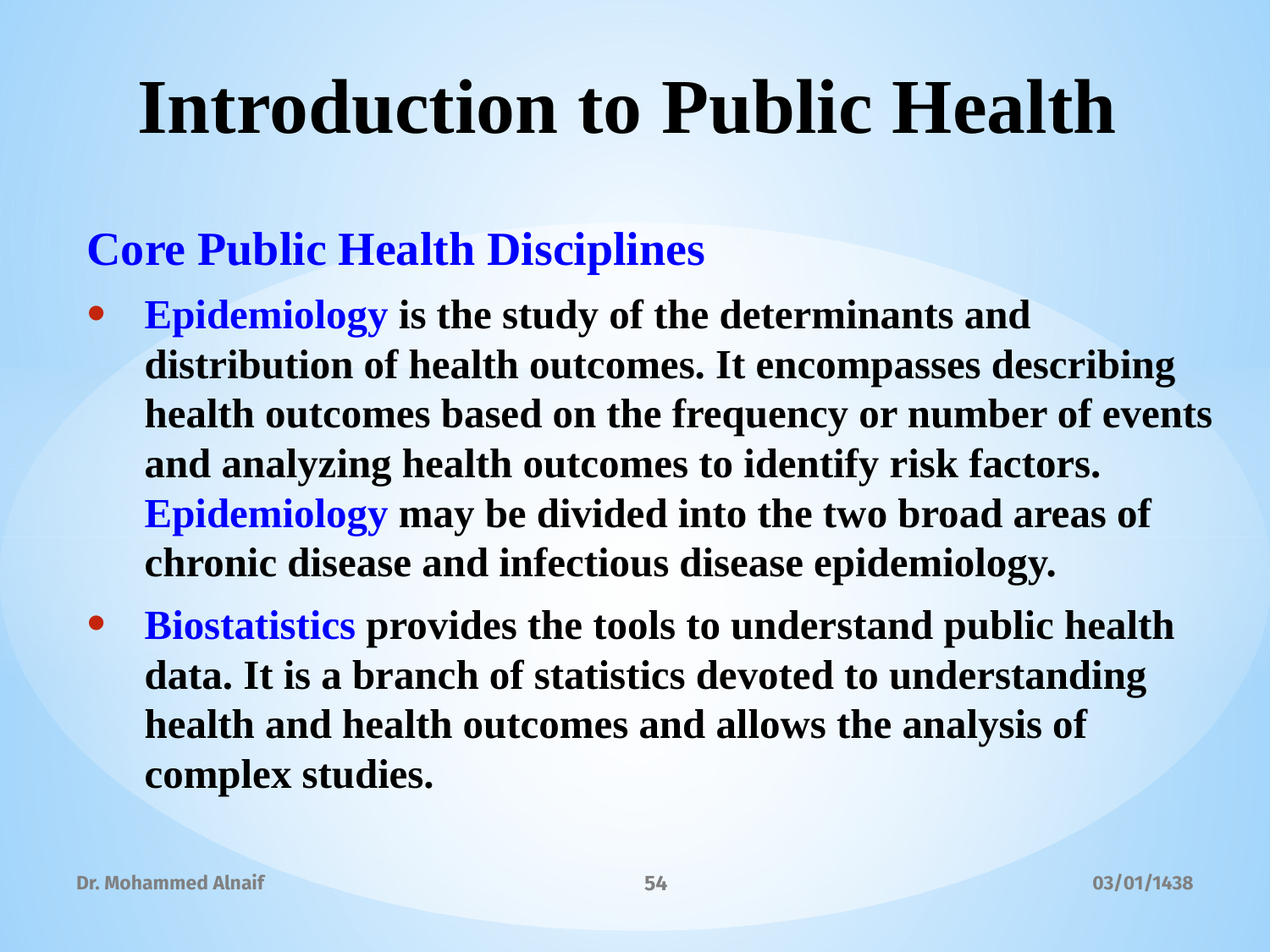

# Introduction to Public Health
Core Public Health Disciplines
Epidemiology is the study of the determinants and distribution of health outcomes. It encompasses describing health outcomes based on the frequency or number of events and analyzing health outcomes to identify risk factors. Epidemiology may be divided into the two broad areas of chronic disease and infectious disease epidemiology.
Biostatistics provides the tools to understand public health data. It is a branch of statistics devoted to understanding health and health outcomes and allows the analysis of complex studies.
Dr. Mohammed Alnaif
54
03/01/1438